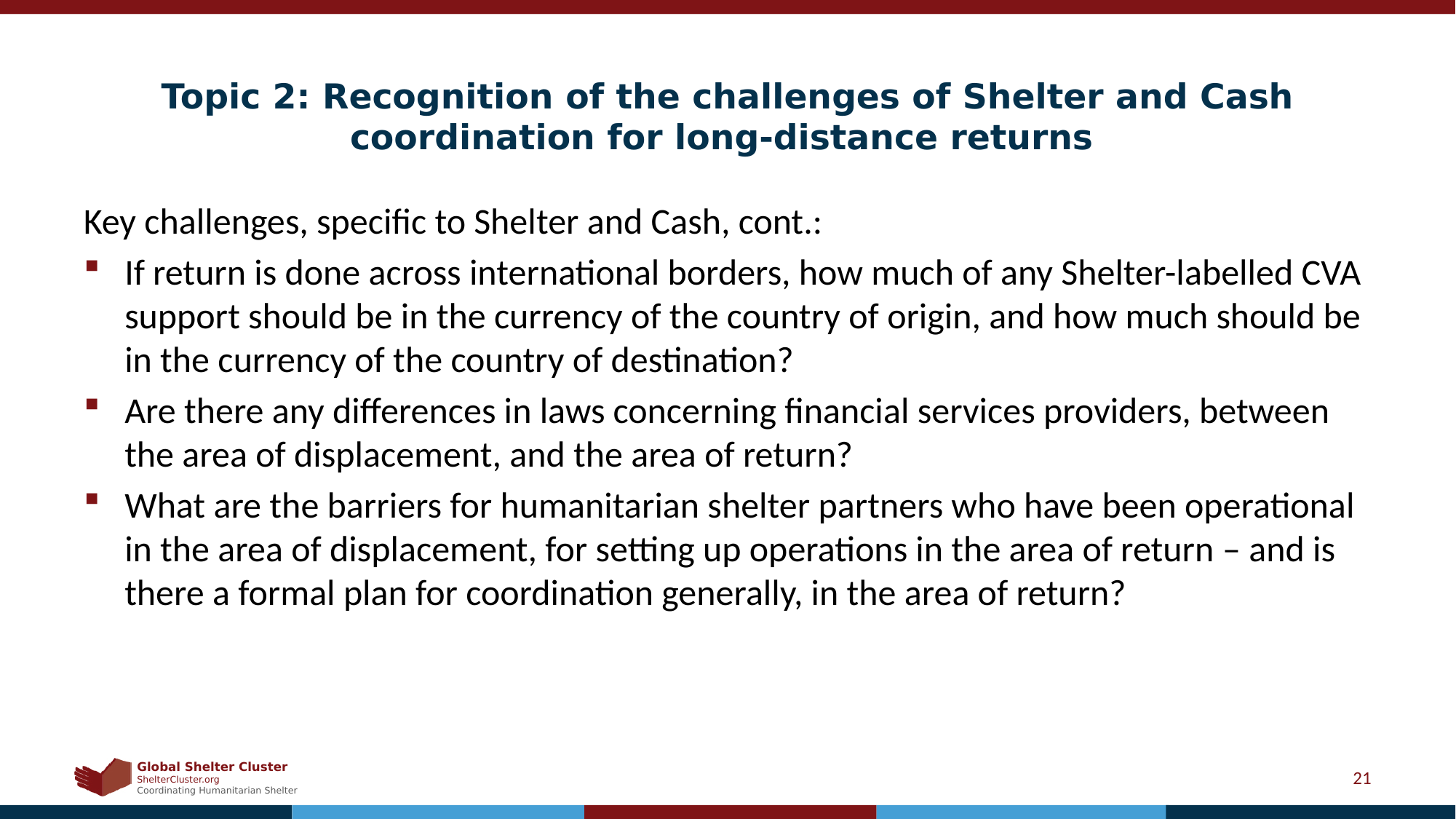

# Topic 2: Recognition of the challenges of Shelter and Cash coordination for long-distance returns
Key challenges, specific to Shelter and Cash, cont.:
If return is done across international borders, how much of any Shelter-labelled CVA support should be in the currency of the country of origin, and how much should be in the currency of the country of destination?
Are there any differences in laws concerning financial services providers, between the area of displacement, and the area of return?
What are the barriers for humanitarian shelter partners who have been operational in the area of displacement, for setting up operations in the area of return – and is there a formal plan for coordination generally, in the area of return?
21